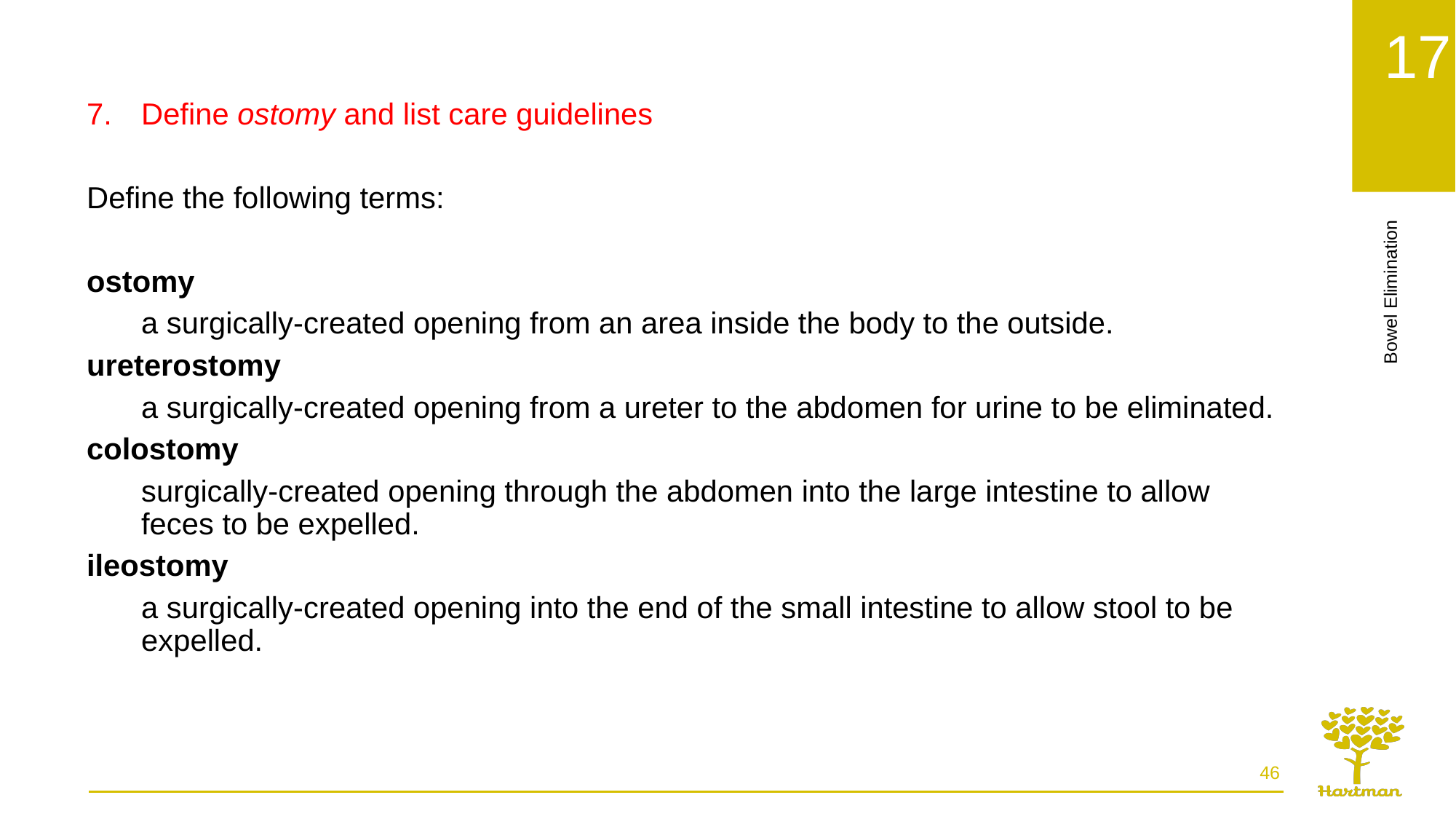

Define ostomy and list care guidelines

Define the following terms:

ostomy
a surgically-created opening from an area inside the body to the outside.
ureterostomy
a surgically-created opening from a ureter to the abdomen for urine to be eliminated.
colostomy
surgically-created opening through the abdomen into the large intestine to allow feces to be expelled.
ileostomy
a surgically-created opening into the end of the small intestine to allow stool to be expelled.

46